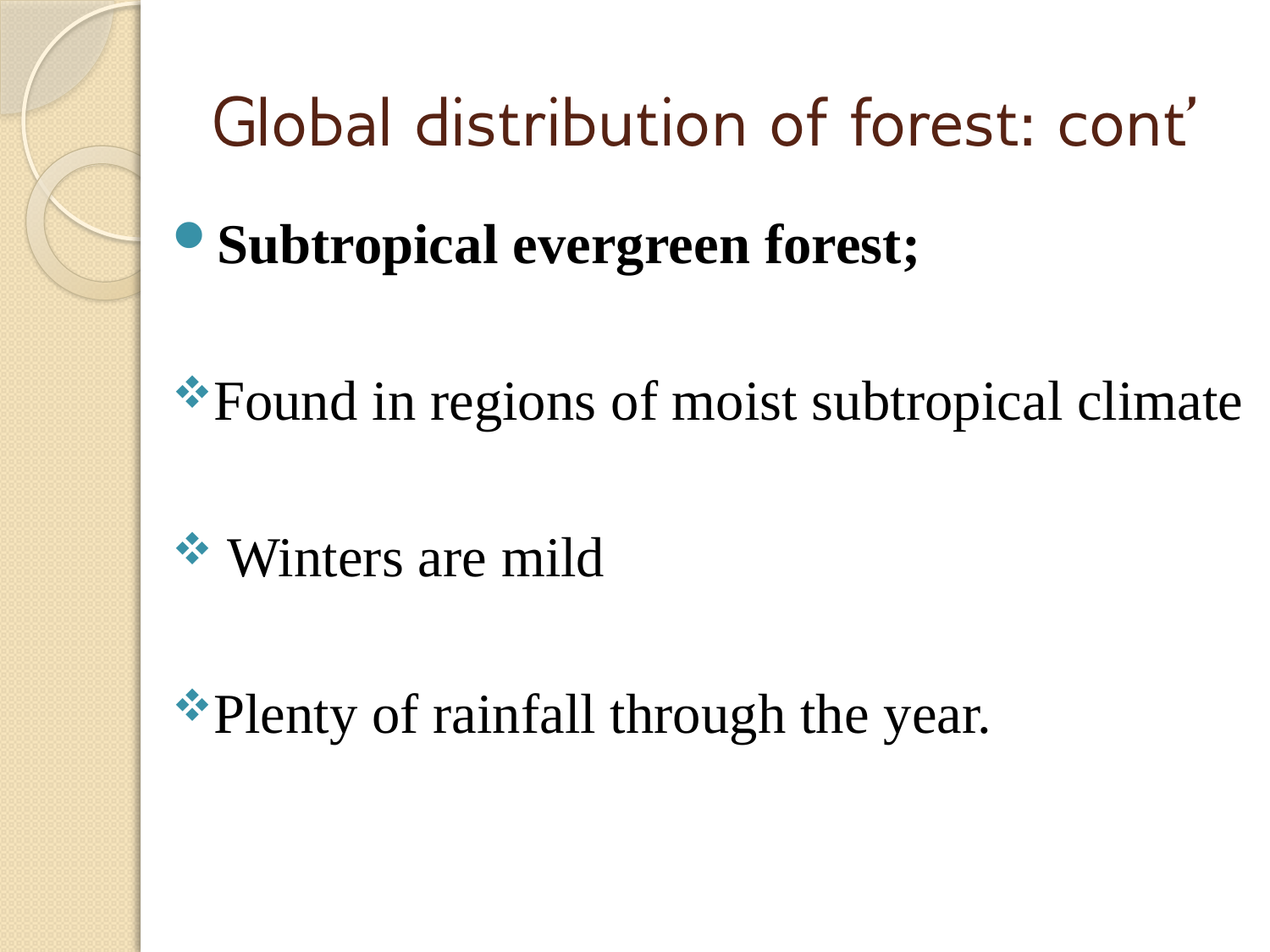

# Global distribution of forest: cont’
Subtropical evergreen forest;

Found in regions of moist subtropical climate

 Winters are mild

Plenty of rainfall through the year.